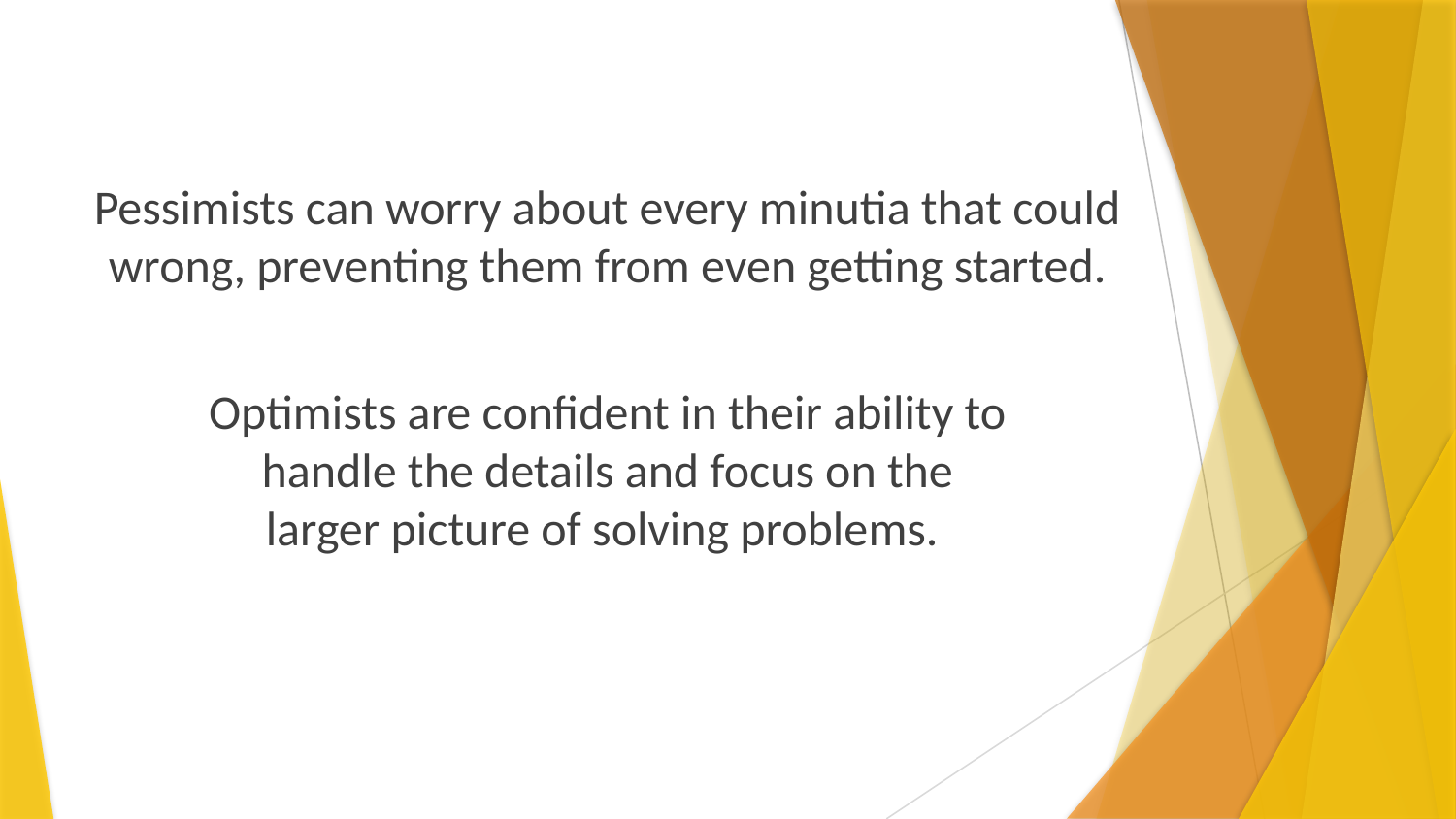

Pessimists can worry about every minutia that could wrong, preventing them from even getting started.

Optimists are confident in their ability to
handle the details and focus on the
larger picture of solving problems.